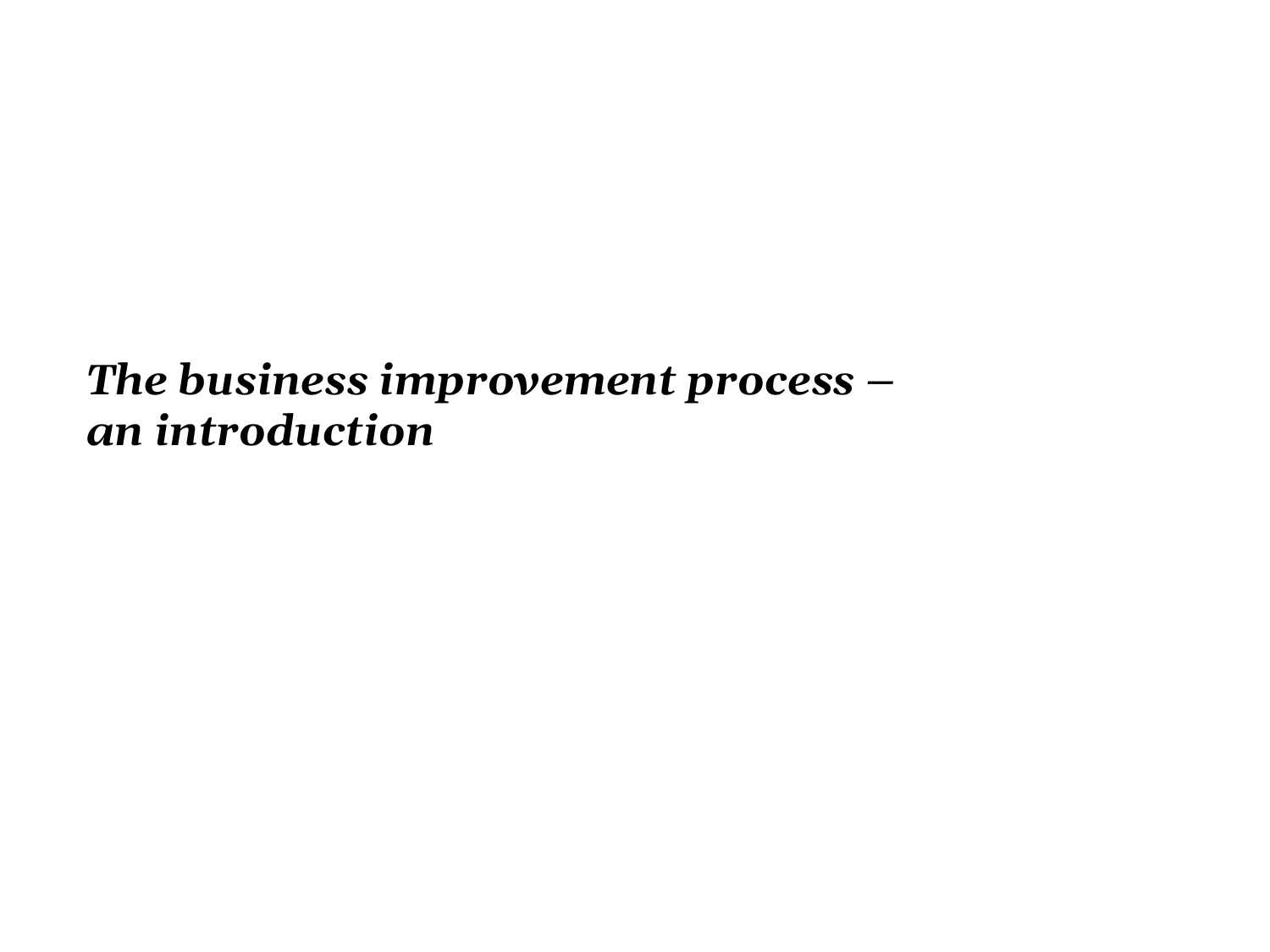

The business improvement process –
an introduction